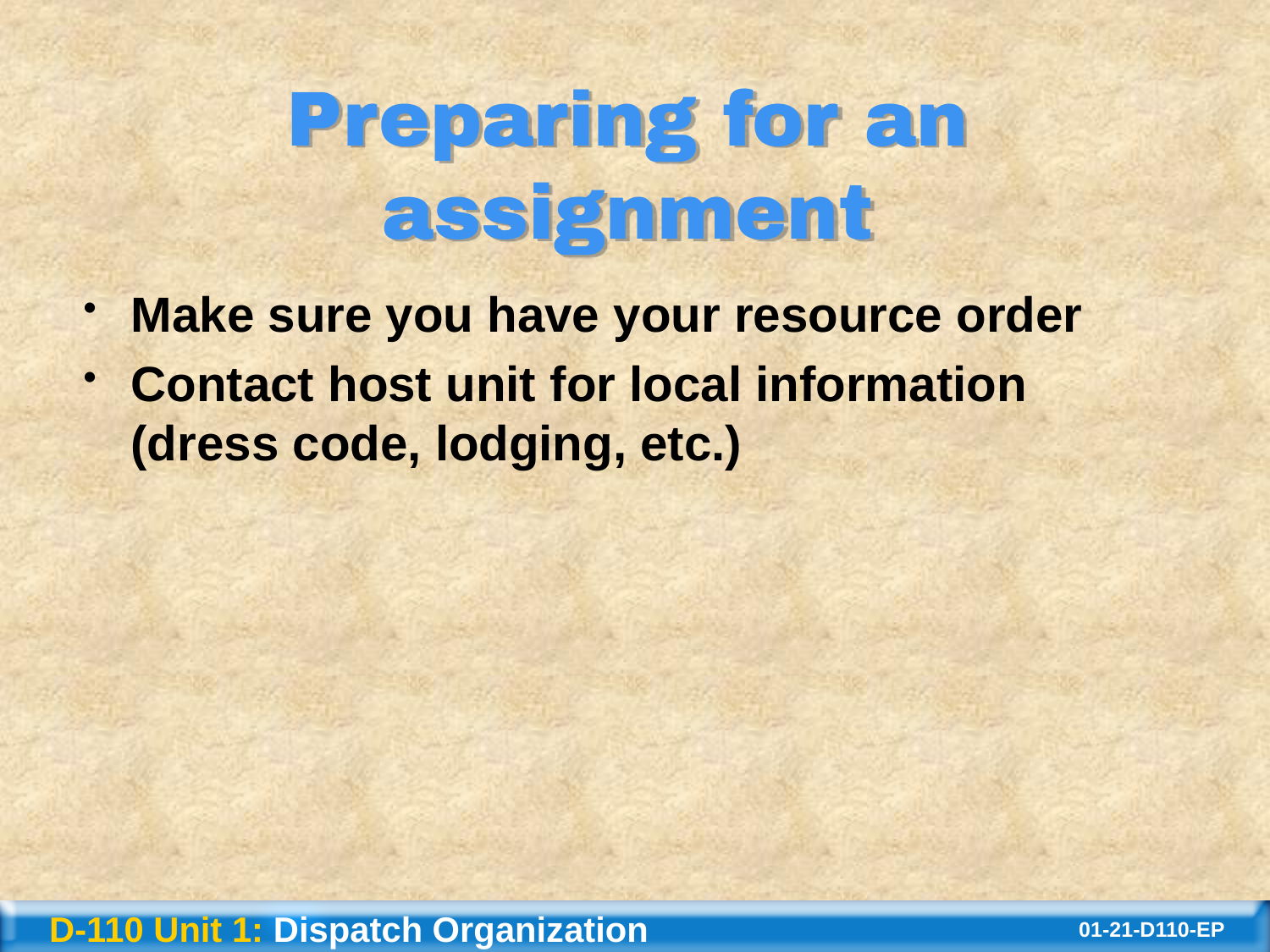

# Preparing for an assignment
Make sure you have your resource order
Contact host unit for local information (dress code, lodging, etc.)
D-110 Unit 1: Dispatch Organization